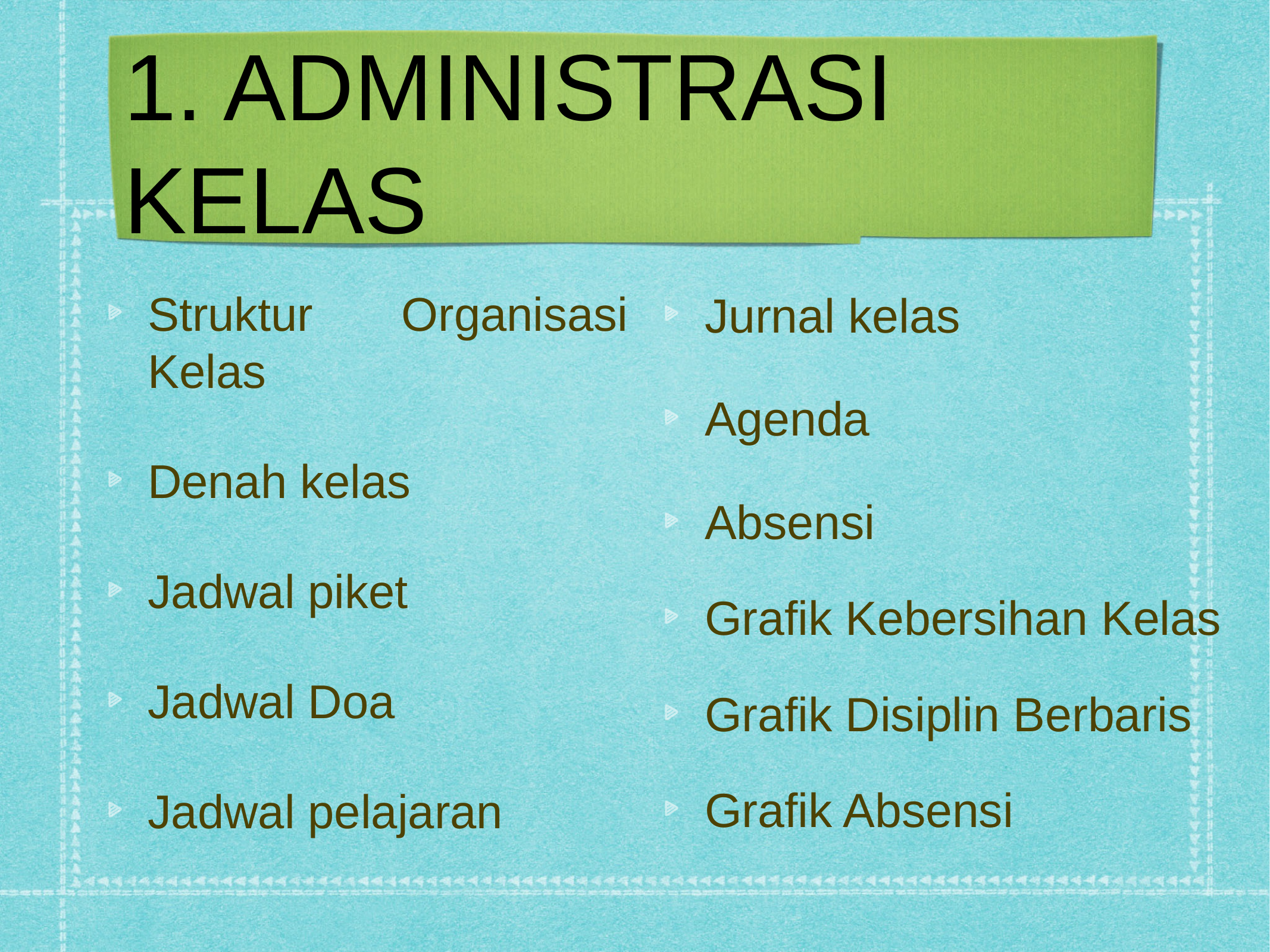

# 1. ADMINISTRASI KELAS
Jurnal kelas
Agenda
Absensi
Grafik Kebersihan Kelas
Grafik Disiplin Berbaris
Grafik Absensi
Struktur Organisasi Kelas
Denah kelas
Jadwal piket
Jadwal Doa
Jadwal pelajaran